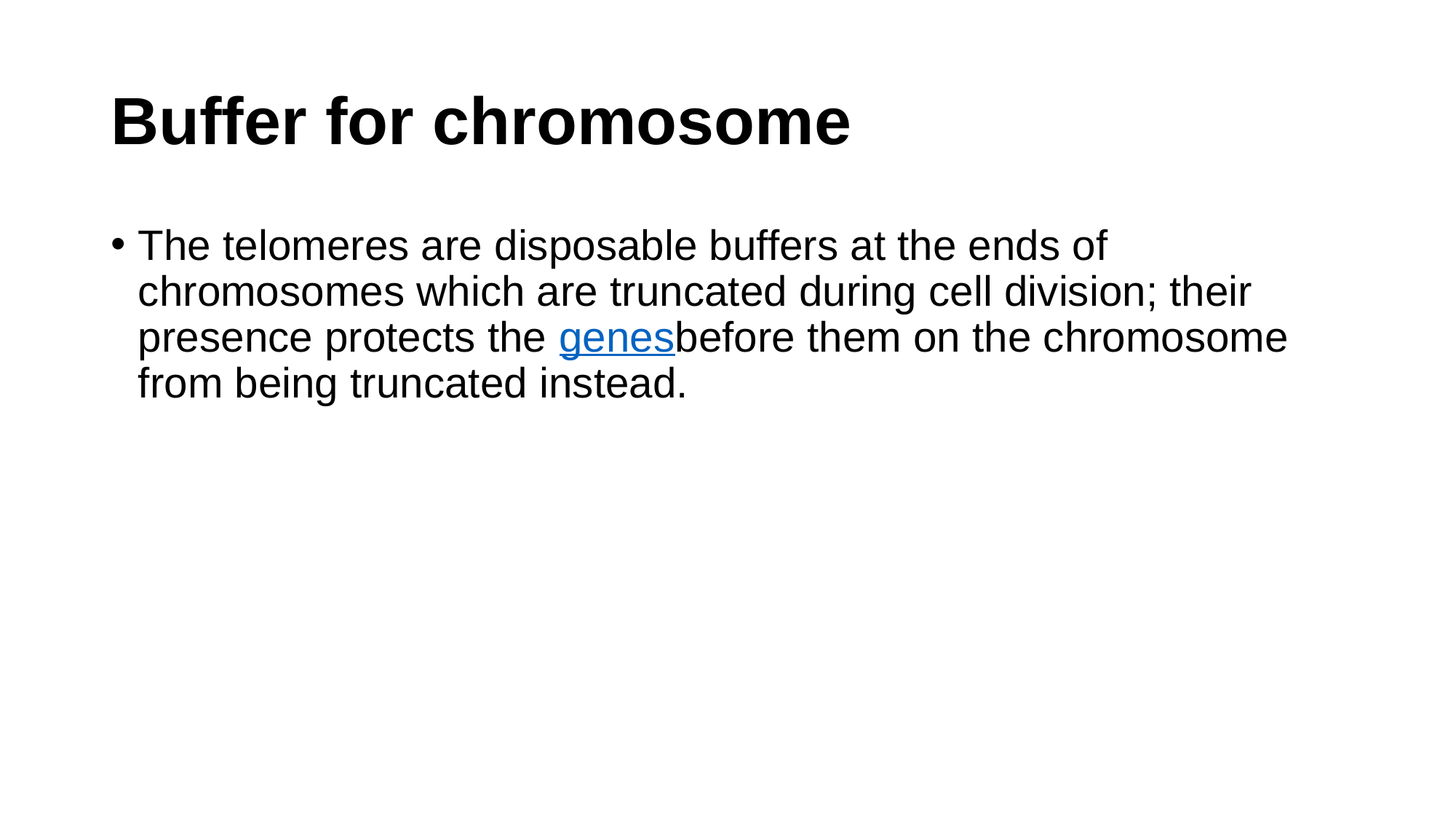

# Buffer for chromosome
The telomeres are disposable buffers at the ends of chromosomes which are truncated during cell division; their presence protects the genesbefore them on the chromosome from being truncated instead.